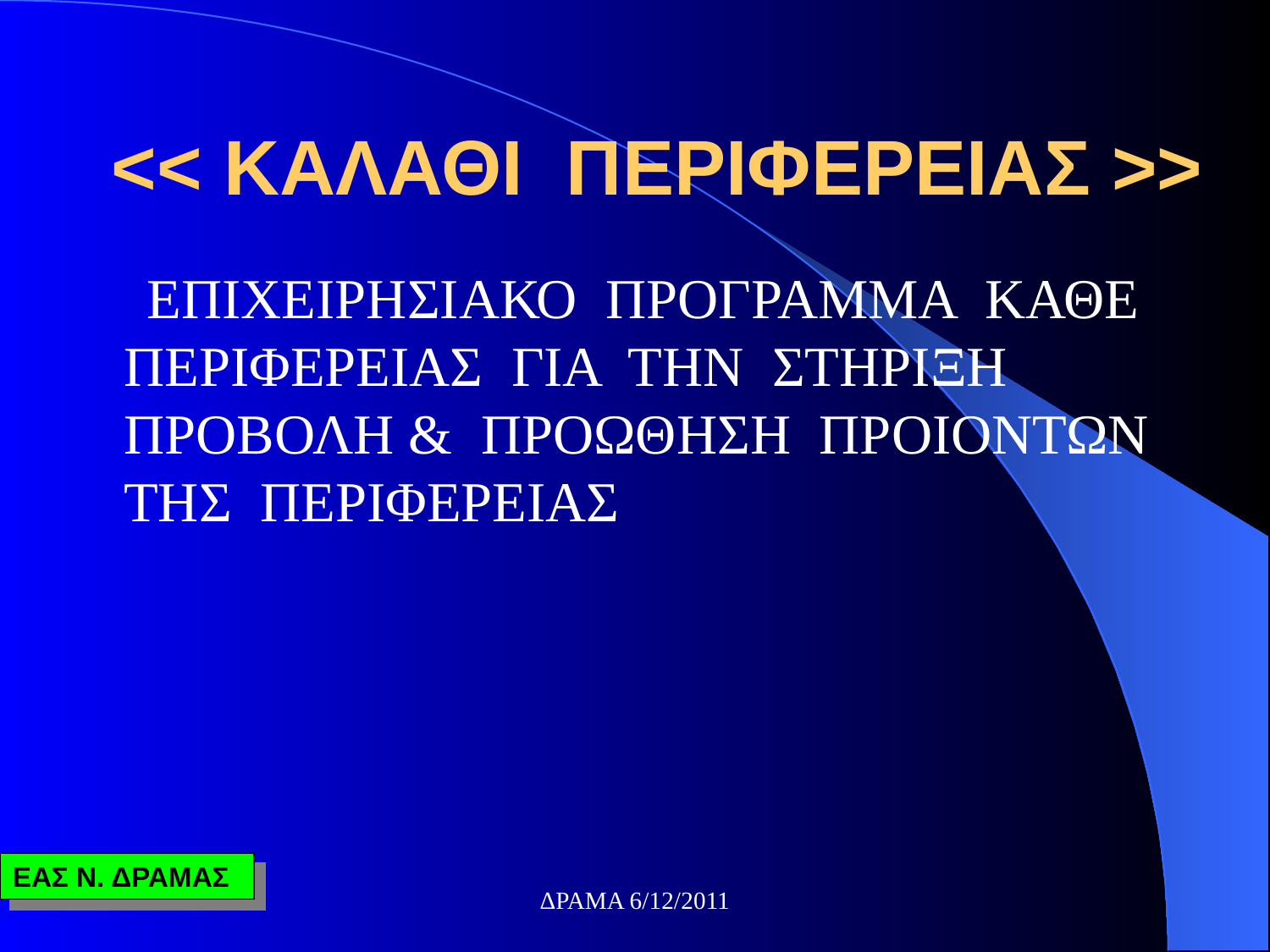

# << ΚΑΛΑΘΙ  ΠΕΡΙΦΕΡΕΙΑΣ >>
     ΕΠΙΧΕΙΡΗΣΙΑΚΟ  ΠΡΟΓΡΑΜΜΑ  ΚΑΘΕ  ΠΕΡΙΦΕΡΕΙΑΣ  ΓΙΑ  ΤΗΝ  ΣΤΗΡΙΞΗ  ΠΡΟΒΟΛΗ &  ΠΡΟΩΘΗΣΗ  ΠΡΟΙΟΝΤΩΝ  ΤΗΣ  ΠΕΡΙΦΕΡΕΙΑΣ

ΔΡΑΜΑ 6/12/2011